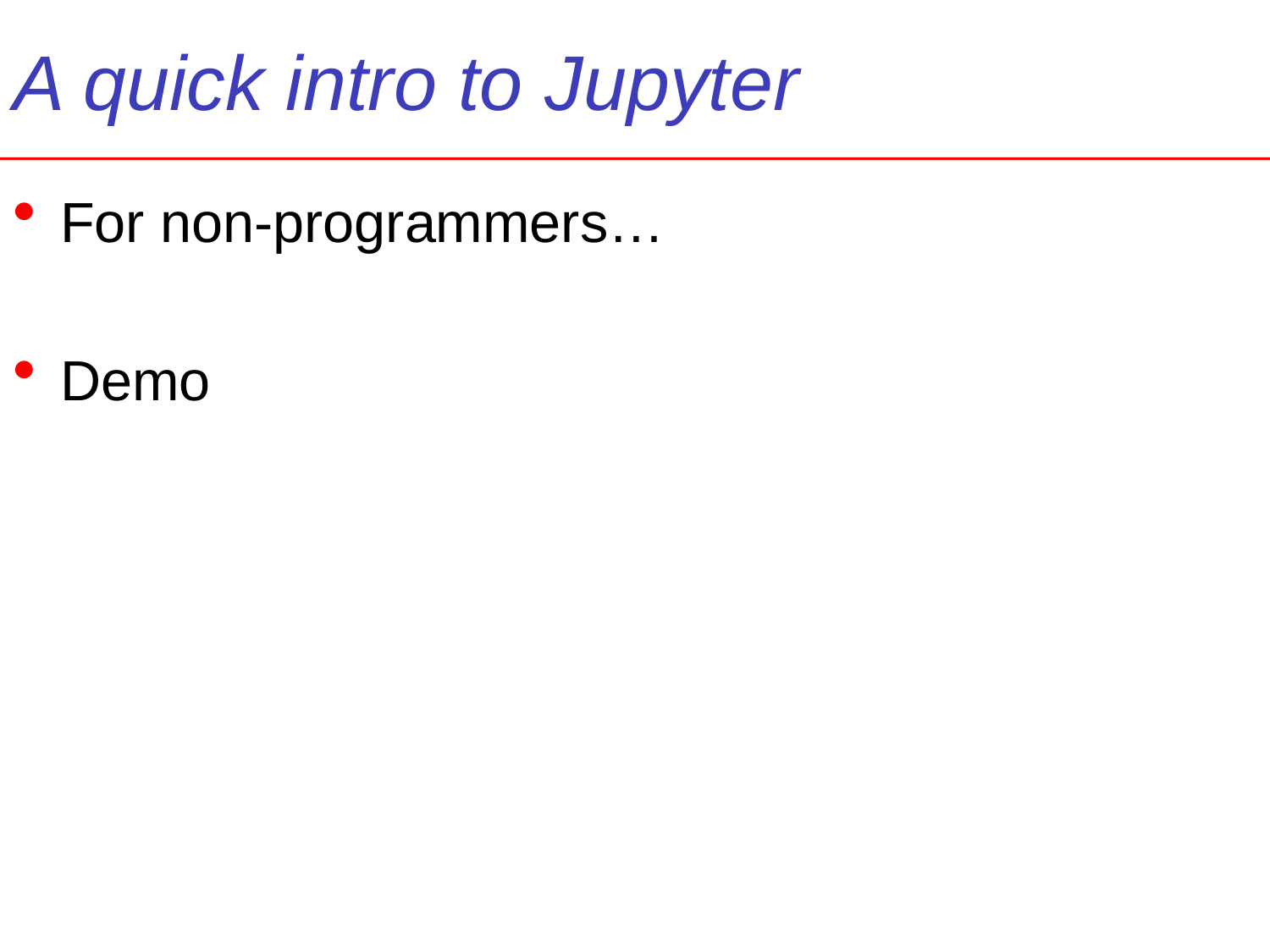

# A quick intro to Jupyter
For non-programmers…

Demo